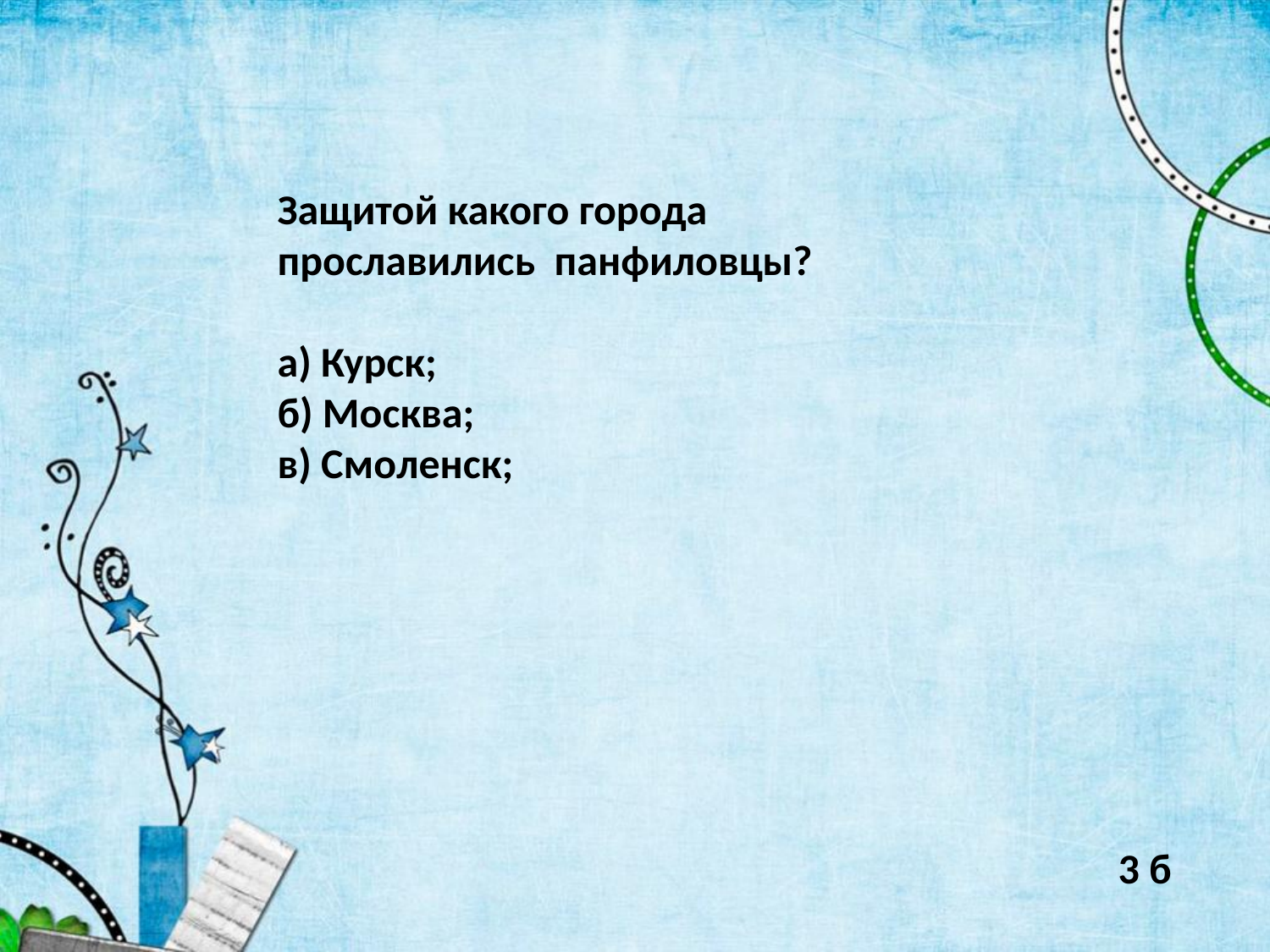

Защитой какого города прославились  панфиловцы?
а) Курск;
б) Москва;
в) Смоленск;
3 б